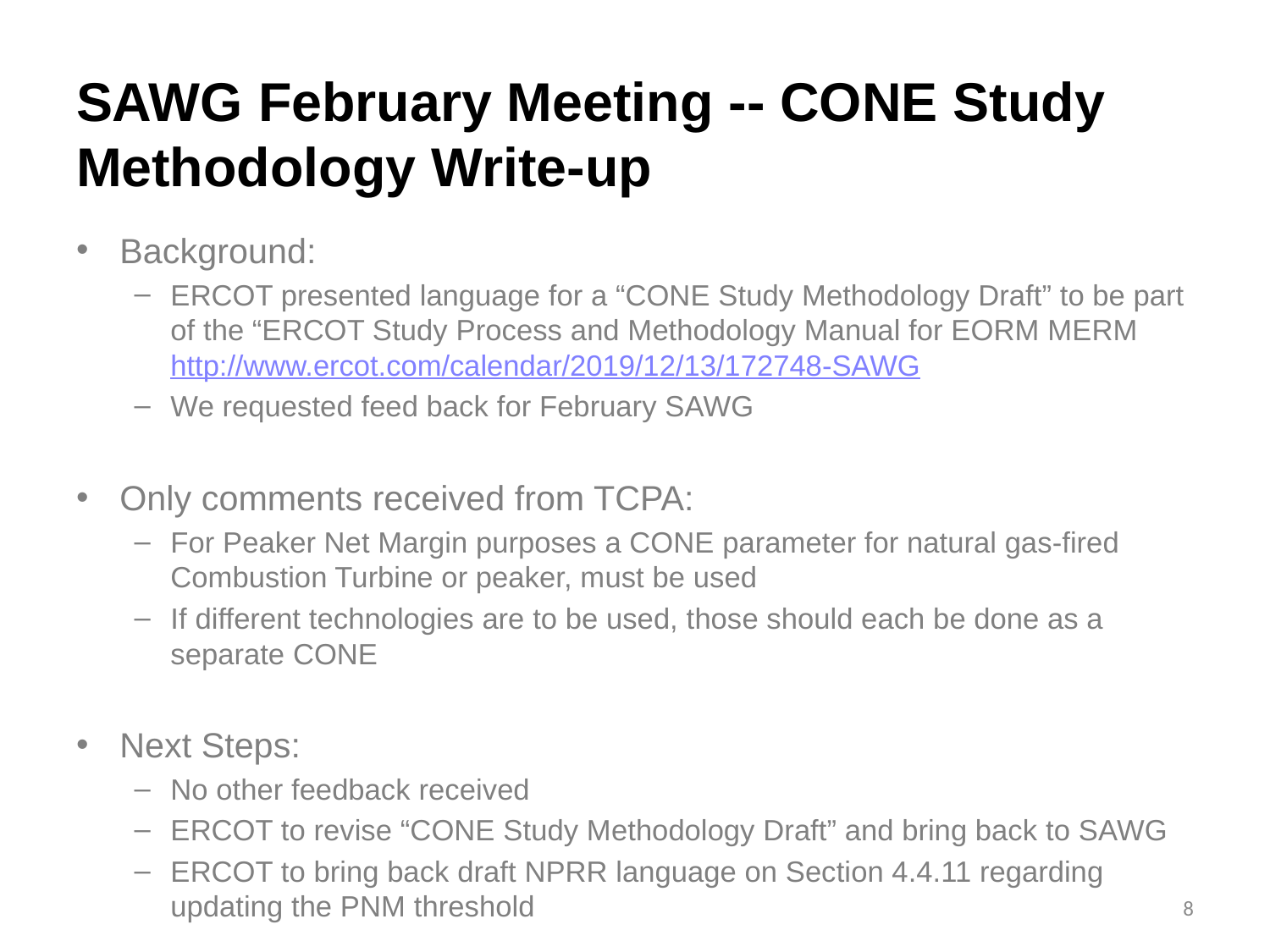

# SAWG February Meeting -- CONE Study Methodology Write-up
Background:
ERCOT presented language for a “CONE Study Methodology Draft” to be part of the “ERCOT Study Process and Methodology Manual for EORM MERM http://www.ercot.com/calendar/2019/12/13/172748-SAWG
We requested feed back for February SAWG

Only comments received from TCPA:
For Peaker Net Margin purposes a CONE parameter for natural gas-fired Combustion Turbine or peaker, must be used
If different technologies are to be used, those should each be done as a separate CONE

Next Steps:
No other feedback received
ERCOT to revise “CONE Study Methodology Draft” and bring back to SAWG
ERCOT to bring back draft NPRR language on Section 4.4.11 regarding updating the PNM threshold

8